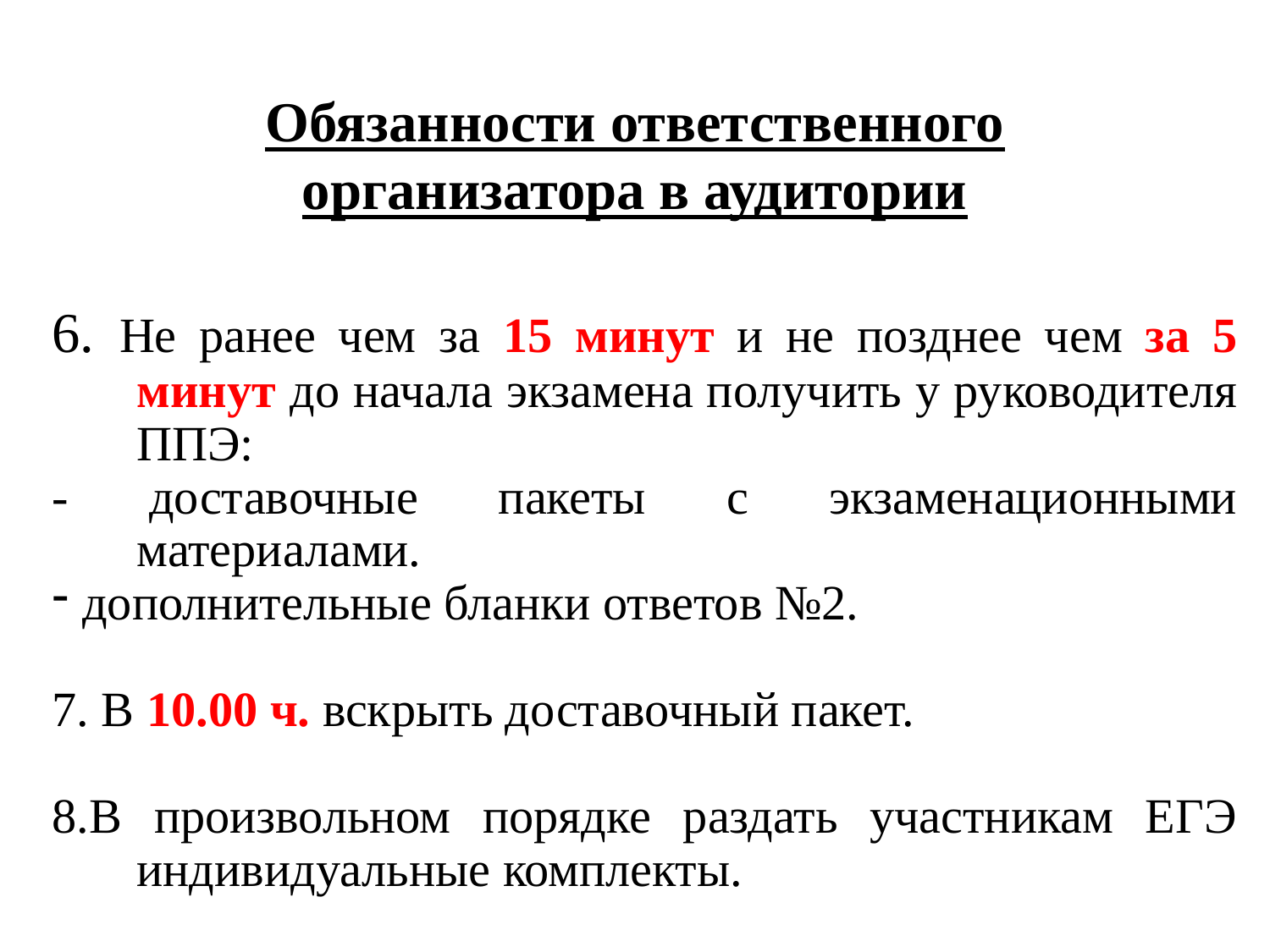

Обязанности ответственного
организатора в аудитории
6. Не ранее чем за 15 минут и не позднее чем за 5 минут до начала экзамена получить у руководителя ППЭ:
- доставочные пакеты с экзаменационными материалами.
дополнительные бланки ответов №2.

7. В 10.00 ч. вскрыть доставочный пакет.

8.В произвольном порядке раздать участникам ЕГЭ индивидуальные комплекты.